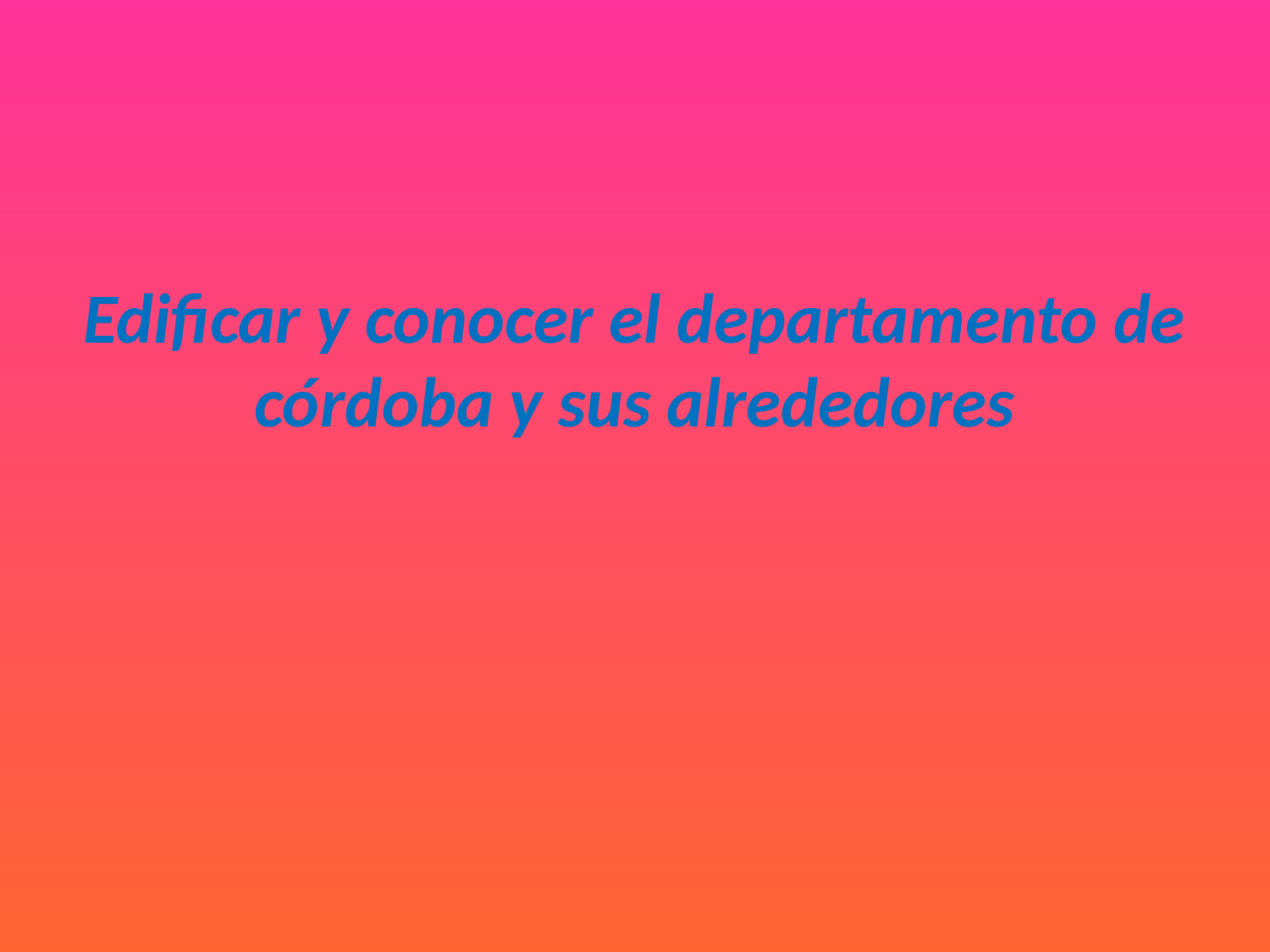

# Edificar y conocer el departamento de córdoba y sus alrededores